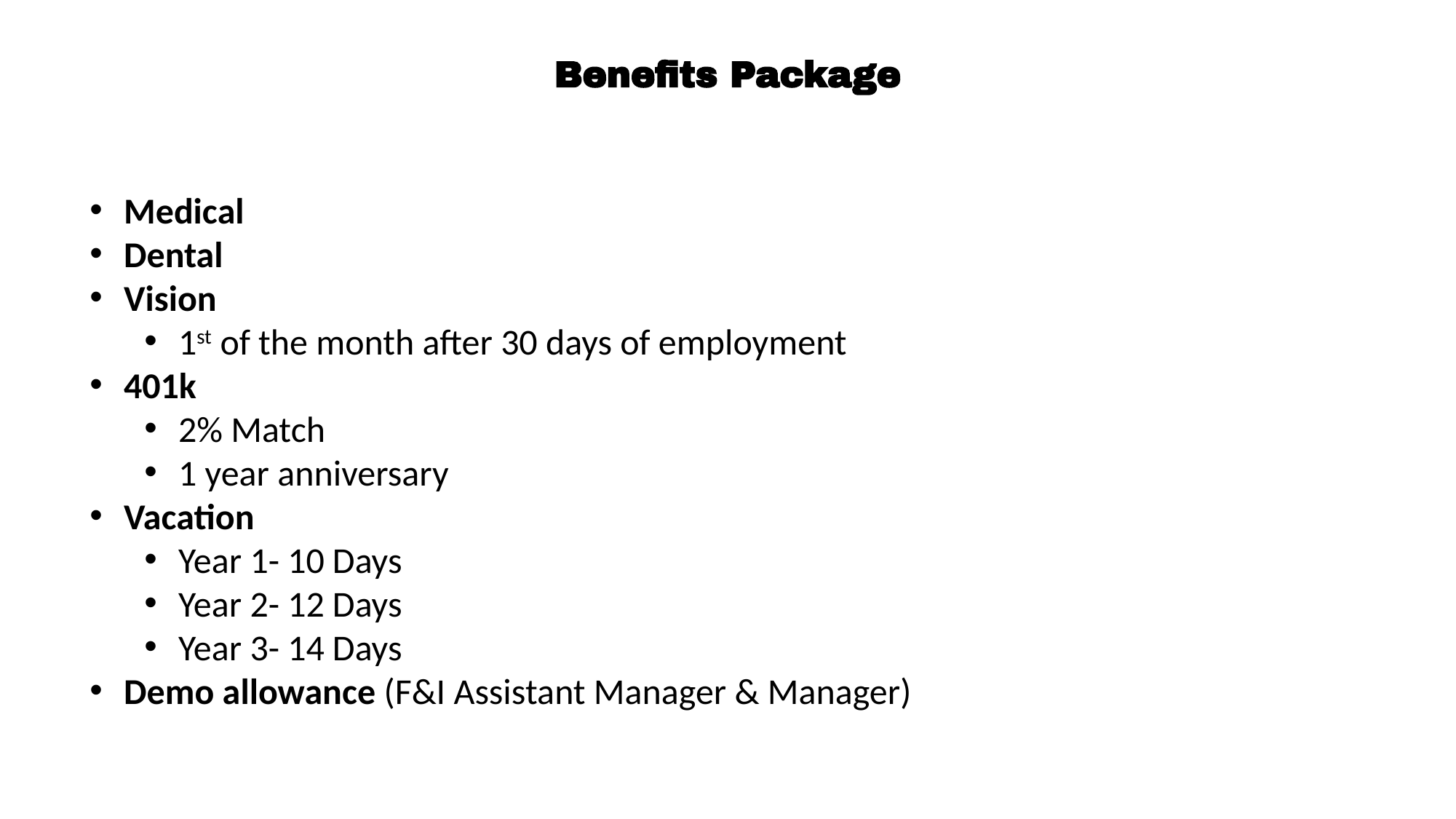

Benefits Package
Medical
Dental
Vision
1st of the month after 30 days of employment
401k
2% Match
1 year anniversary
Vacation
Year 1- 10 Days
Year 2- 12 Days
Year 3- 14 Days
Demo allowance (F&I Assistant Manager & Manager)